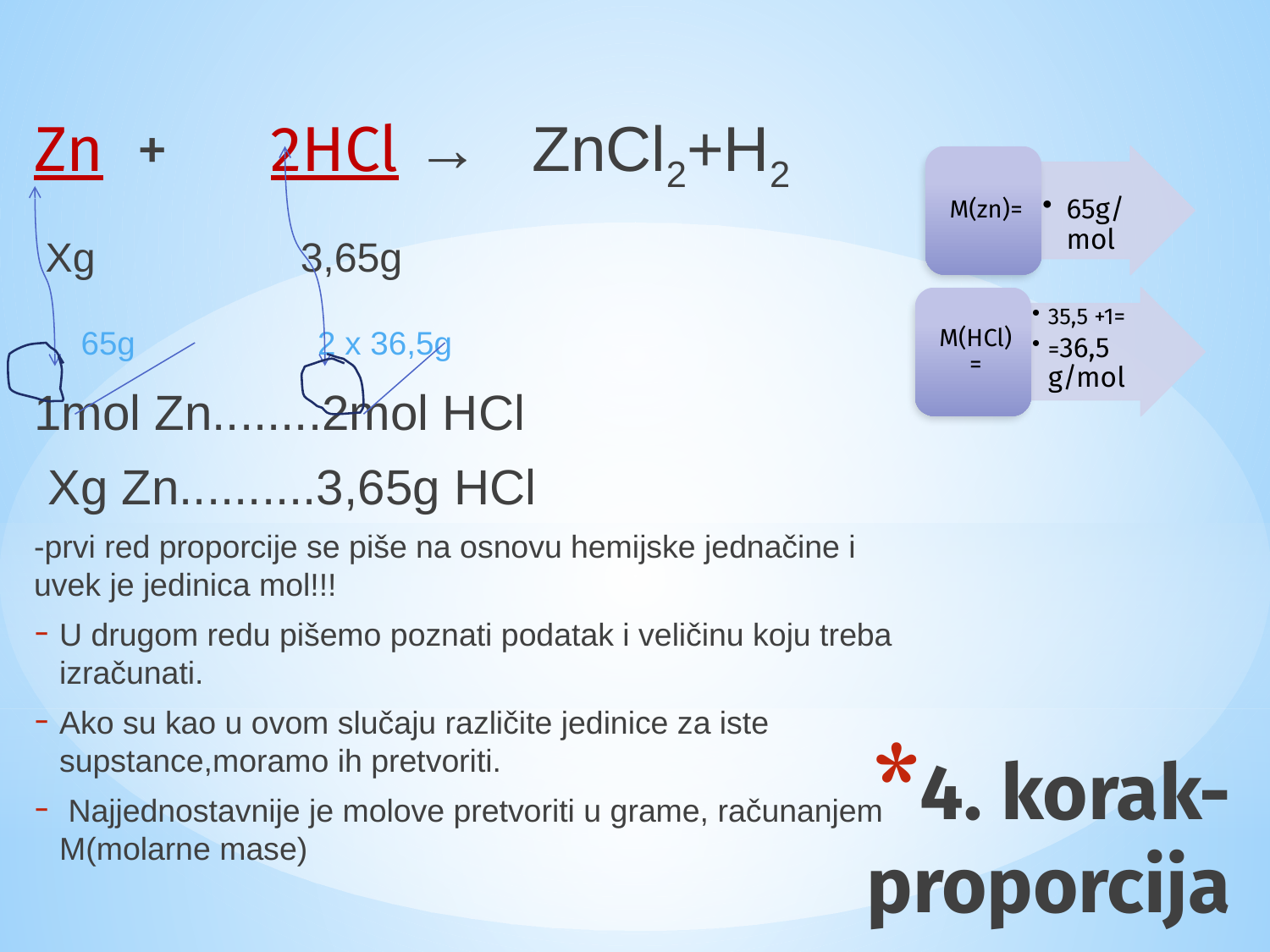

Zn  +      2HCl →   ZnCl2+H2
 Xg                  3,65g
         65g                    2 x 36,5g
1mol Zn........2mol HCl
 Xg Zn..........3,65g HCl
-prvi red proporcije se piše na osnovu hemijske jednačine i uvek je jedinica mol!!!
U drugom redu pišemo poznati podatak i veličinu koju treba izračunati.
Ako su kao u ovom slučaju različite jedinice za iste supstance,moramo ih pretvoriti.
 Najjednostavnije je molove pretvoriti u grame, računanjem M(molarne mase)

65g/mol
M(zn)=
35,5 +1=
=36,5 g/mol
M(HCl)=

# 4. korak- proporcija